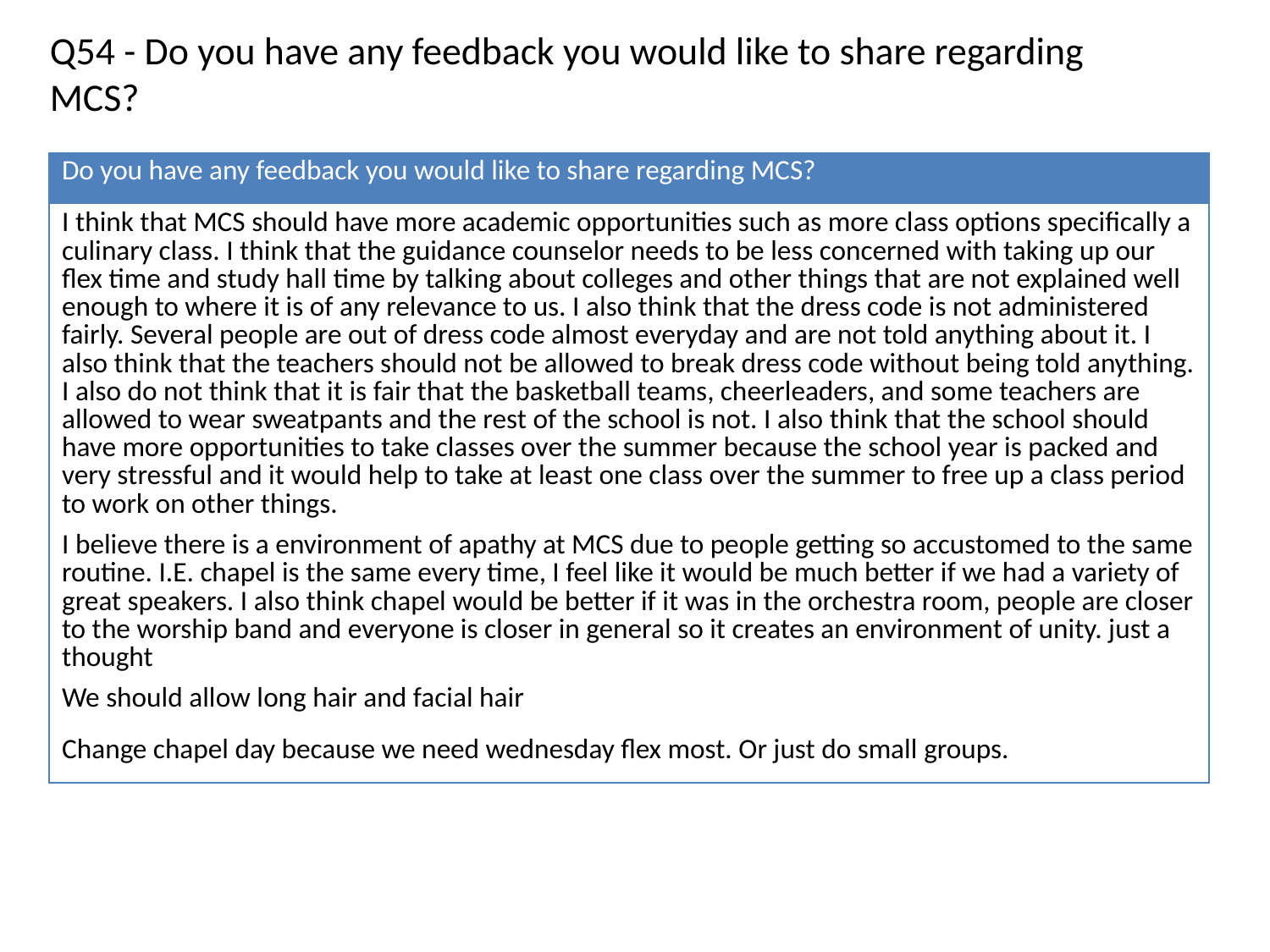

Q54 - Do you have any feedback you would like to share regarding MCS?
| Do you have any feedback you would like to share regarding MCS? |
| --- |
| I think that MCS should have more academic opportunities such as more class options specifically a culinary class. I think that the guidance counselor needs to be less concerned with taking up our flex time and study hall time by talking about colleges and other things that are not explained well enough to where it is of any relevance to us. I also think that the dress code is not administered fairly. Several people are out of dress code almost everyday and are not told anything about it. I also think that the teachers should not be allowed to break dress code without being told anything. I also do not think that it is fair that the basketball teams, cheerleaders, and some teachers are allowed to wear sweatpants and the rest of the school is not. I also think that the school should have more opportunities to take classes over the summer because the school year is packed and very stressful and it would help to take at least one class over the summer to free up a class period to work on other things. |
| I believe there is a environment of apathy at MCS due to people getting so accustomed to the same routine. I.E. chapel is the same every time, I feel like it would be much better if we had a variety of great speakers. I also think chapel would be better if it was in the orchestra room, people are closer to the worship band and everyone is closer in general so it creates an environment of unity. just a thought |
| We should allow long hair and facial hair |
| Change chapel day because we need wednesday flex most. Or just do small groups. |